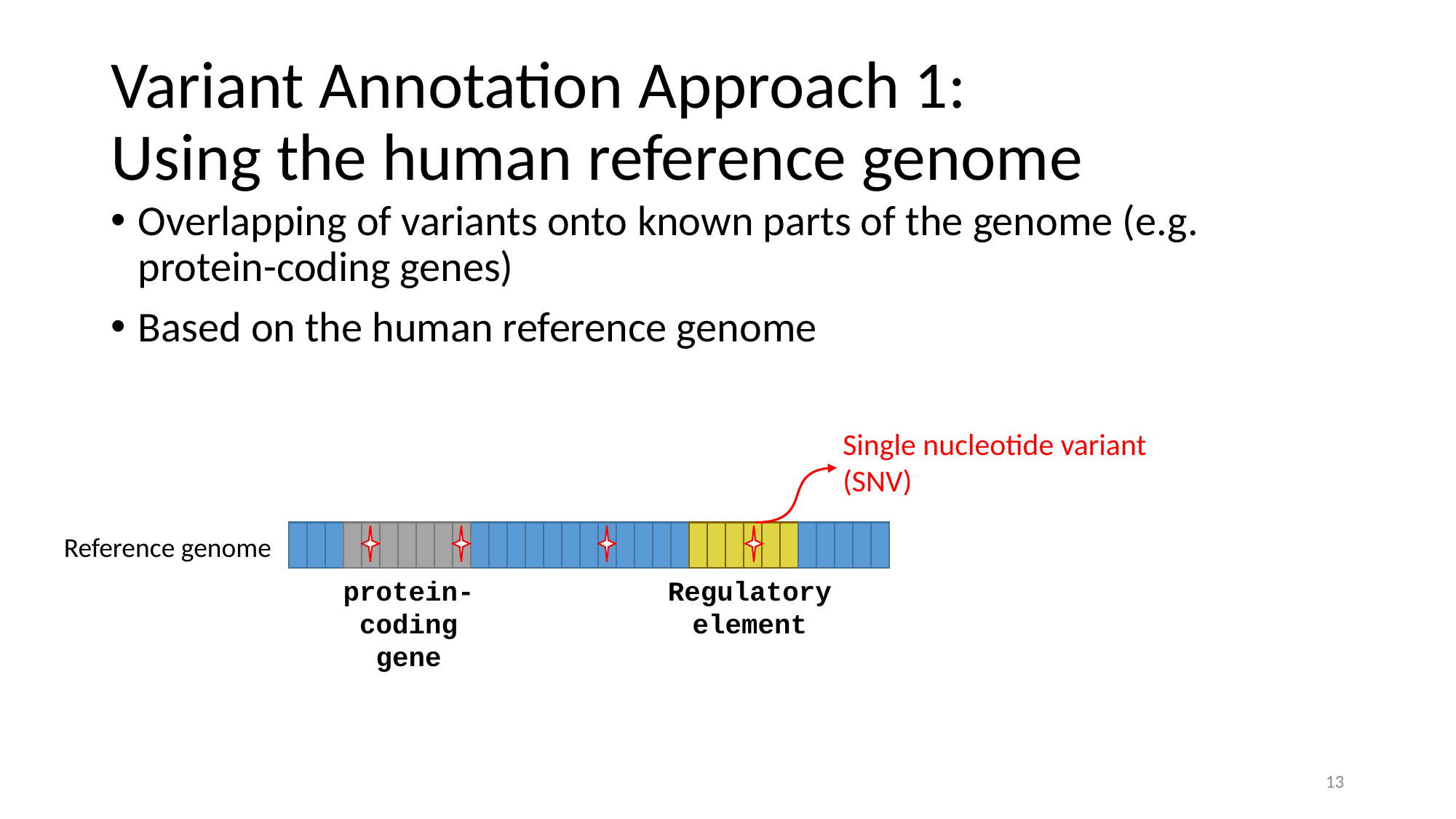

# Variant Annotation Approach 1: Using the human reference genome
Overlapping of variants onto known parts of the genome (e.g. protein-coding genes)
Based on the human reference genome
Single nucleotide variant (SNV)

Reference genome

Regulatory element
protein-coding gene
13